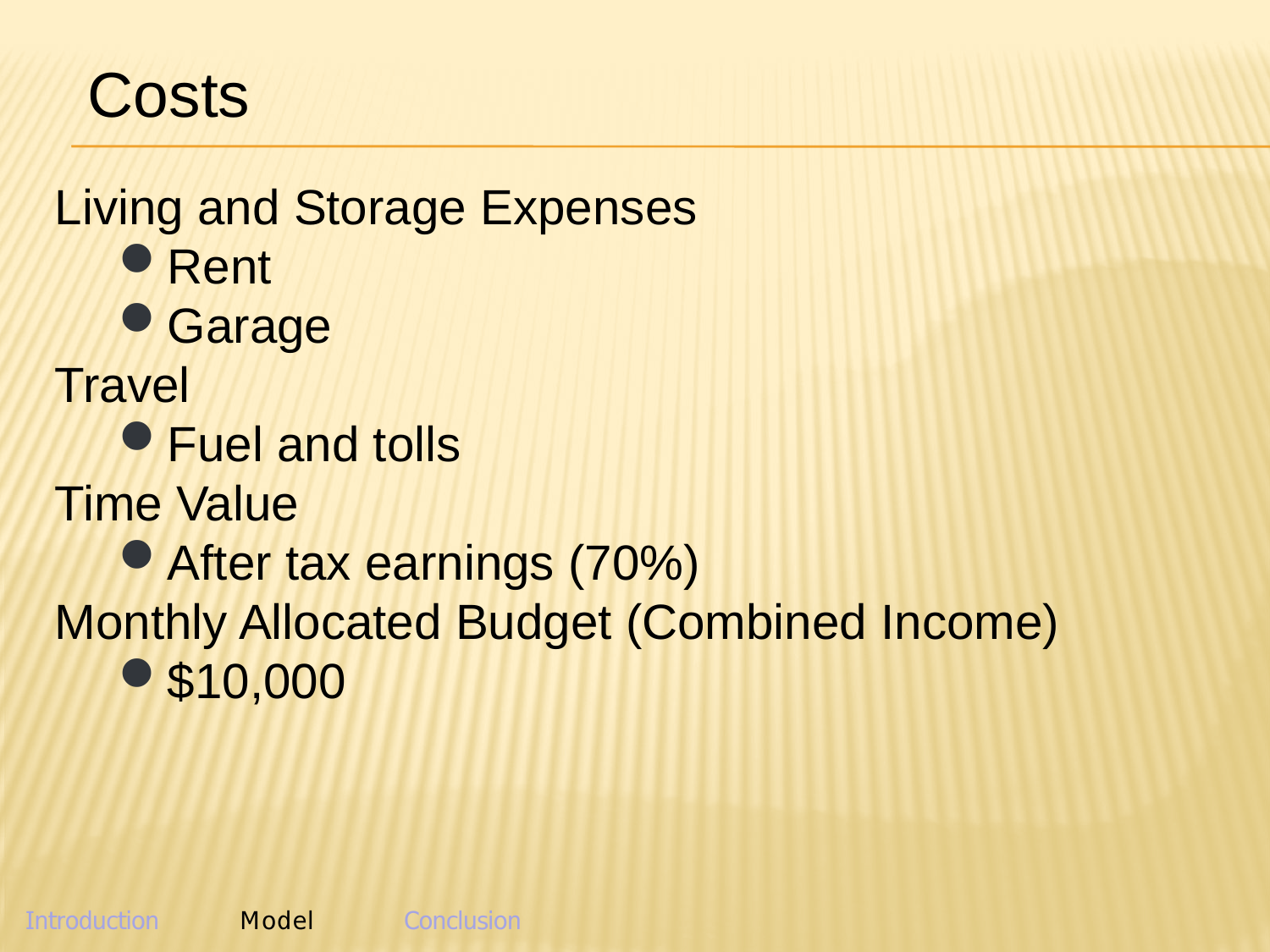

Costs
Living and Storage Expenses
Rent
Garage
Travel
Fuel and tolls
Time Value
After tax earnings (70%)
Monthly Allocated Budget (Combined Income)
$10,000
Introduction
Conclusion
Model